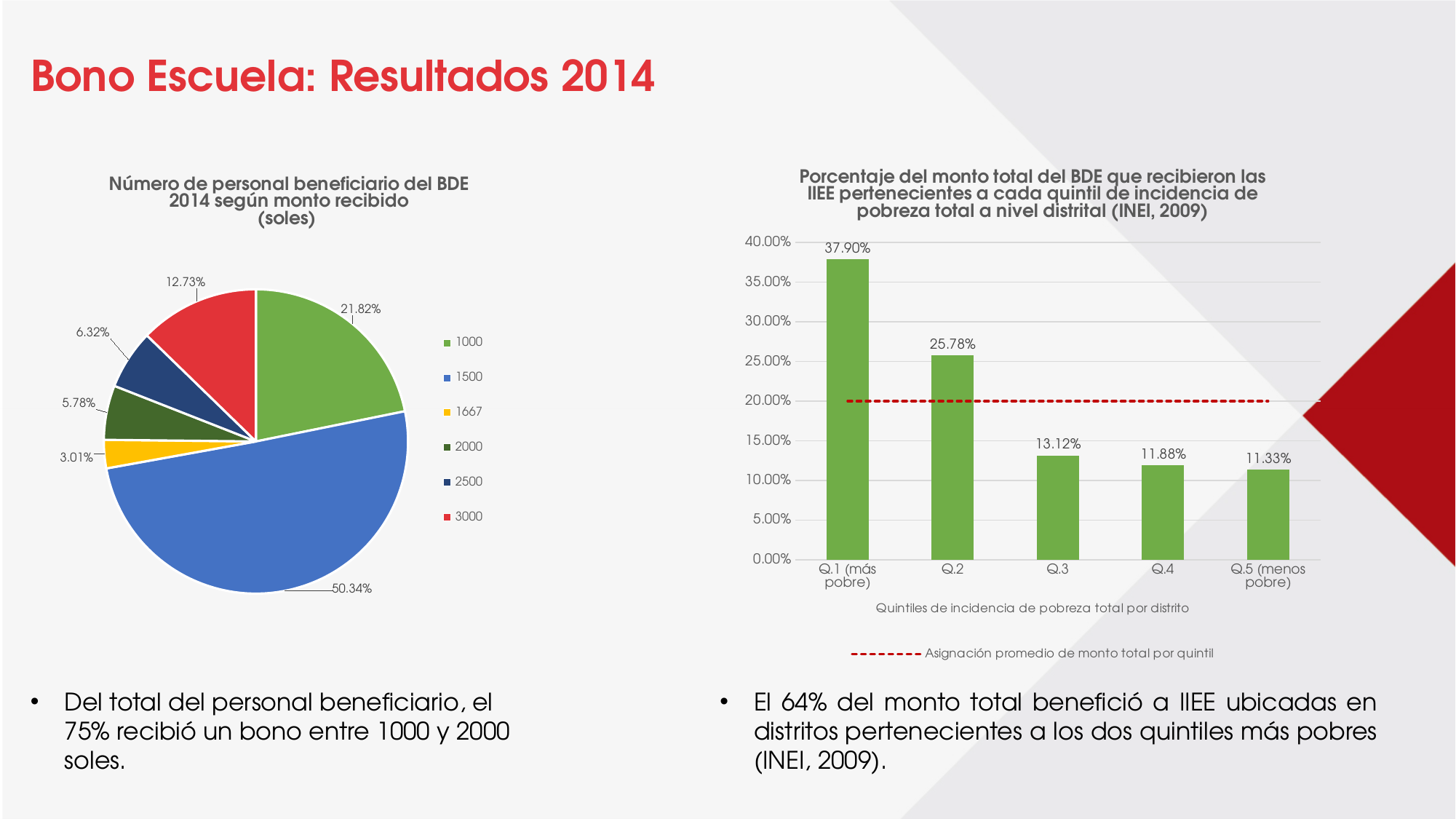

Bono Escuela: Resultados 2014

### Chart: Porcentaje del monto total del BDE que recibieron las IIEE pertenecientes a cada quintil de incidencia de pobreza total a nivel distrital (INEI, 2009)

| Category | Suma de monto | Asignación promedio de monto total por quintil |
|---|---|---|
| Q.1 (más pobre) | 0.3790318383716683 | 0.2 |
| Q.2 | 0.2577789606266093 | 0.2 |
| Q.3 | 0.13115212040507881 | 0.2 |
| Q.4 | 0.11876346332101267 | 0.2 |
| Q.5 (menos pobre) | 0.11327361727563096 | 0.2 |

### Chart: Número de personal beneficiario del BDE 2014 según monto recibido
(soles)

| Category | Total |
|---|---|
| 1000 | 0.21818614741520717 |
| 1500 | 0.5033599661357745 |
| 1667 | 0.030133869516905665 |
| 2000 | 0.05780729139107891 |
| 2500 | 0.06323085877559657 |
| 3000 | 0.12728186676543735 |
El 64% del monto total benefició a IIEE ubicadas en distritos pertenecientes a los dos quintiles más pobres (INEI, 2009).
Del total del personal beneficiario, el 75% recibió un bono entre 1000 y 2000 soles.